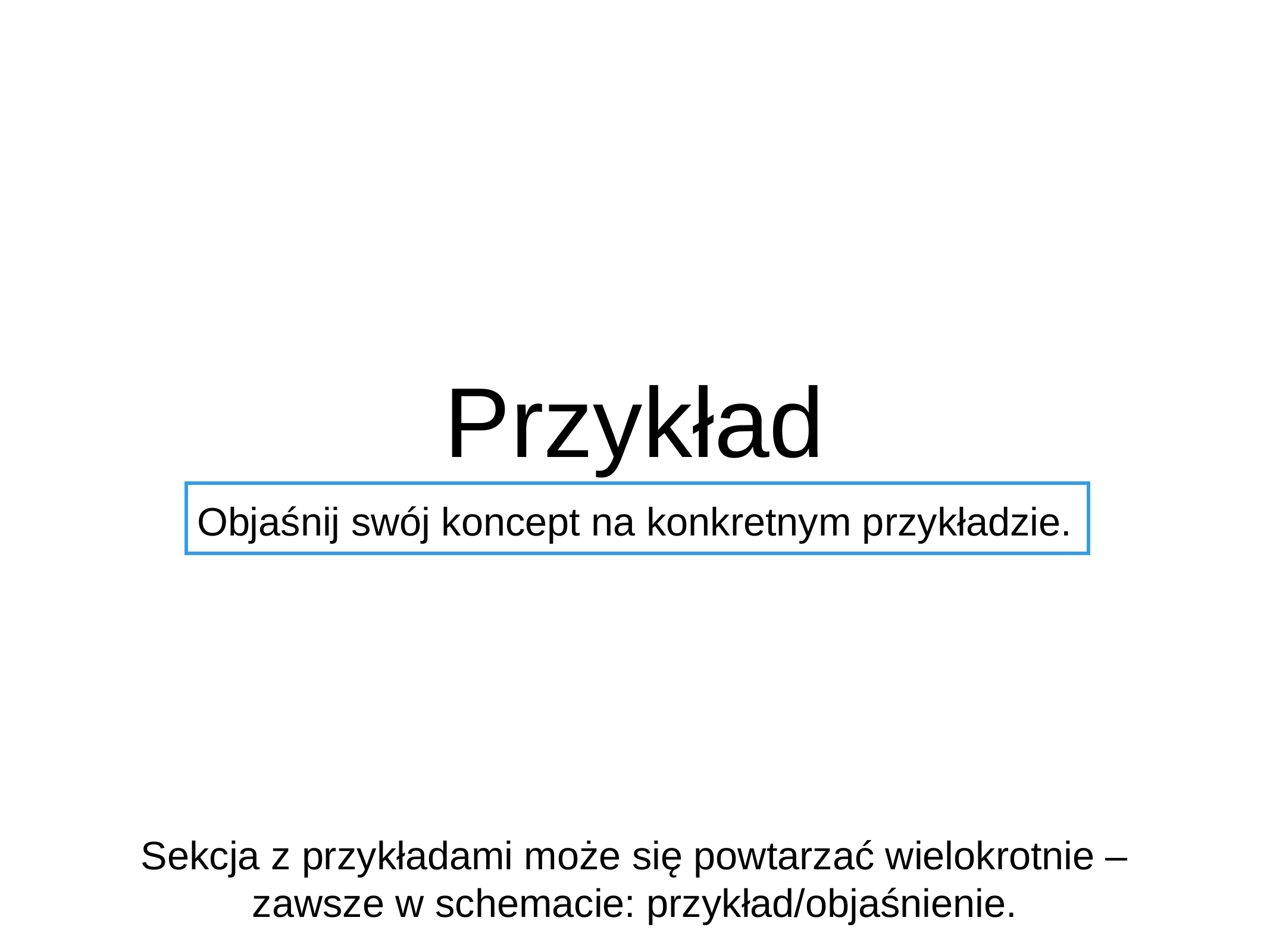

# Przykład

Objaśnij swój koncept na konkretnym przykładzie.
Sekcja z przykładami może się powtarzać wielokrotnie – zawsze w schemacie: przykład/objaśnienie.